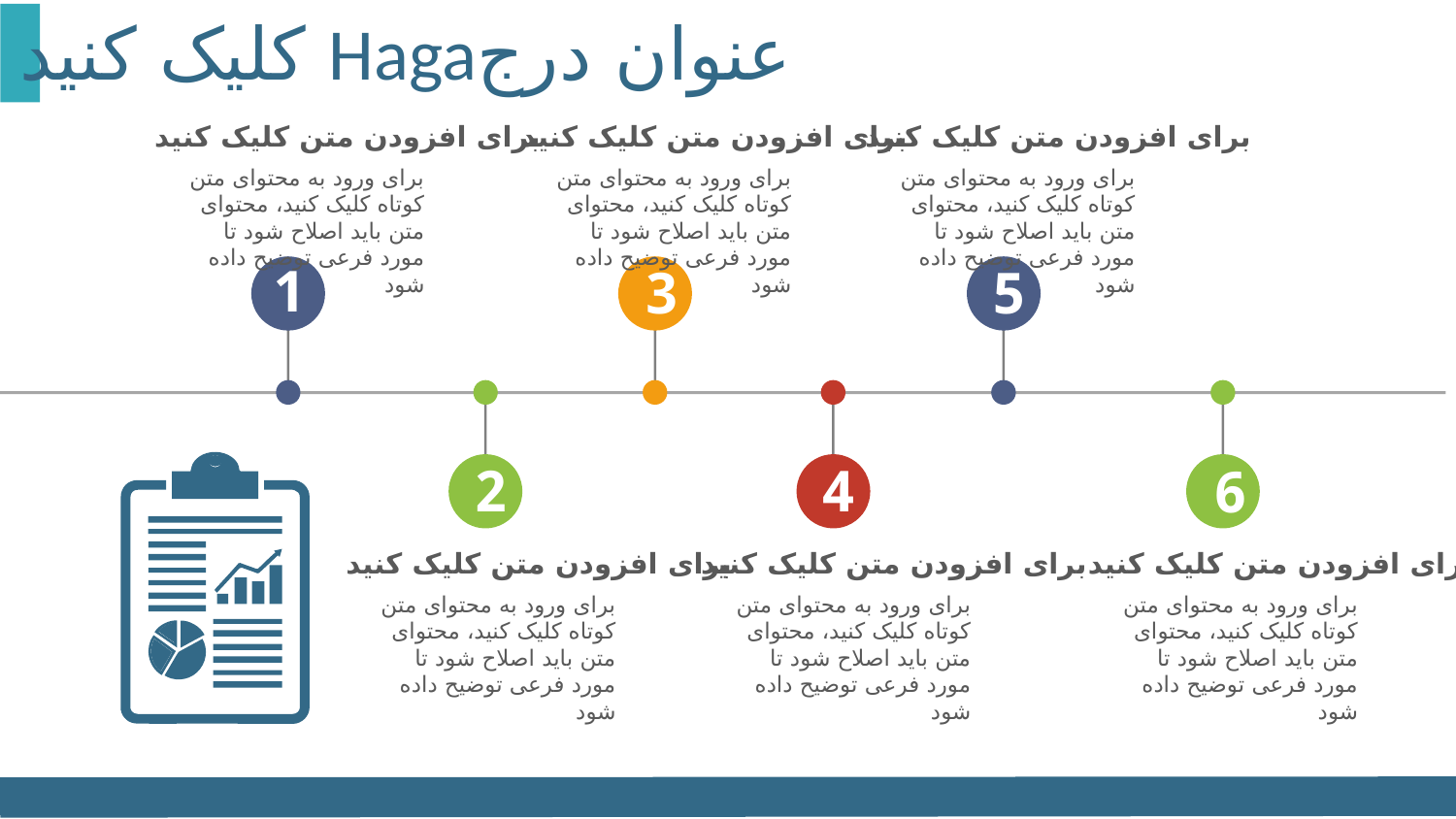

# عنوان درجHaga کلیک کنید
برای افزودن متن کلیک کنید
برای افزودن متن کلیک کنید
برای افزودن متن کلیک کنید
برای ورود به محتوای متن کوتاه کلیک کنید، محتوای متن باید اصلاح شود تا مورد فرعی توضیح داده شود
برای ورود به محتوای متن کوتاه کلیک کنید، محتوای متن باید اصلاح شود تا مورد فرعی توضیح داده شود
برای ورود به محتوای متن کوتاه کلیک کنید، محتوای متن باید اصلاح شود تا مورد فرعی توضیح داده شود
1

3

5

4

2

6

برای افزودن متن کلیک کنید
برای افزودن متن کلیک کنید
برای افزودن متن کلیک کنید
برای ورود به محتوای متن کوتاه کلیک کنید، محتوای متن باید اصلاح شود تا مورد فرعی توضیح داده شود
برای ورود به محتوای متن کوتاه کلیک کنید، محتوای متن باید اصلاح شود تا مورد فرعی توضیح داده شود
برای ورود به محتوای متن کوتاه کلیک کنید، محتوای متن باید اصلاح شود تا مورد فرعی توضیح داده شود